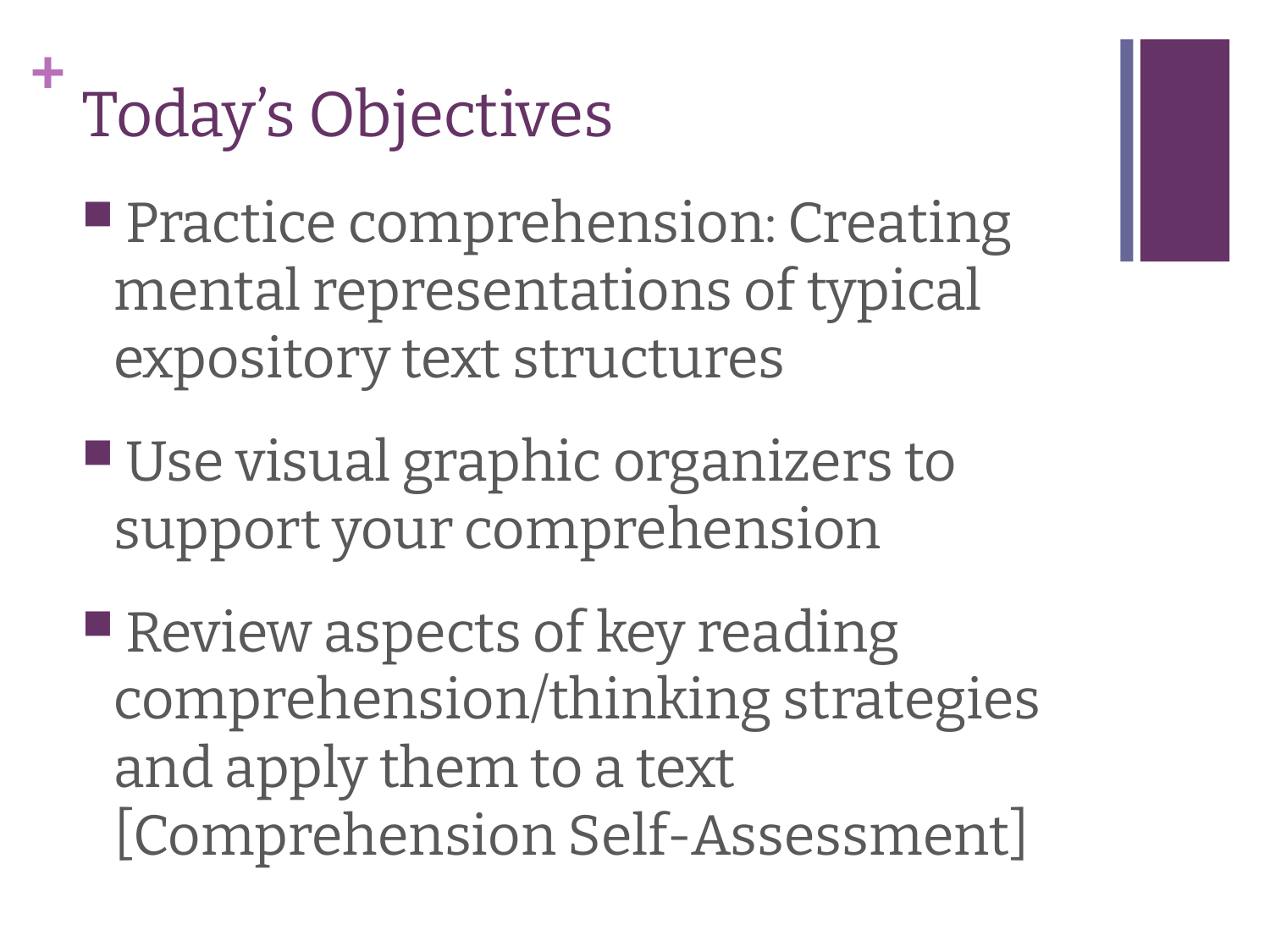

# Today’s Objectives
 Practice comprehension: Creating mental representations of typical expository text structures
 Use visual graphic organizers to support your comprehension
 Review aspects of key reading comprehension/thinking strategies and apply them to a text [Comprehension Self-Assessment]